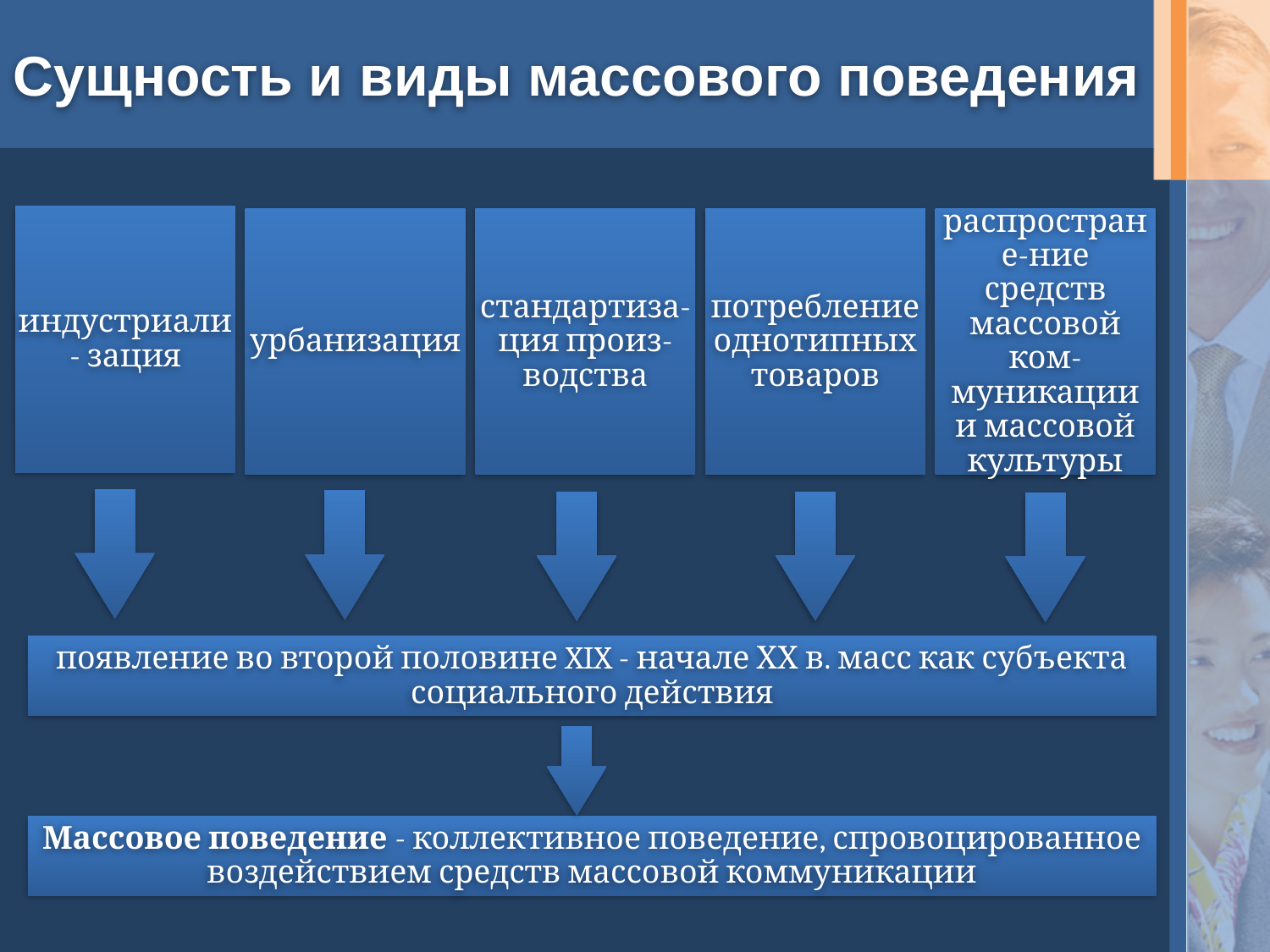

# Сущность и виды массового поведения

индустриали- зация

урбанизация

стандартиза- ция произ- водства

потребление однотипных товаров

распростране-ние средств массовой ком- муникации и массовой культуры

появление во второй половине XIX - начале ХХ в. масс как субъекта социального действия

Массовое поведение - коллективное поведение, спровоцированное воздействием средств массовой коммуникации